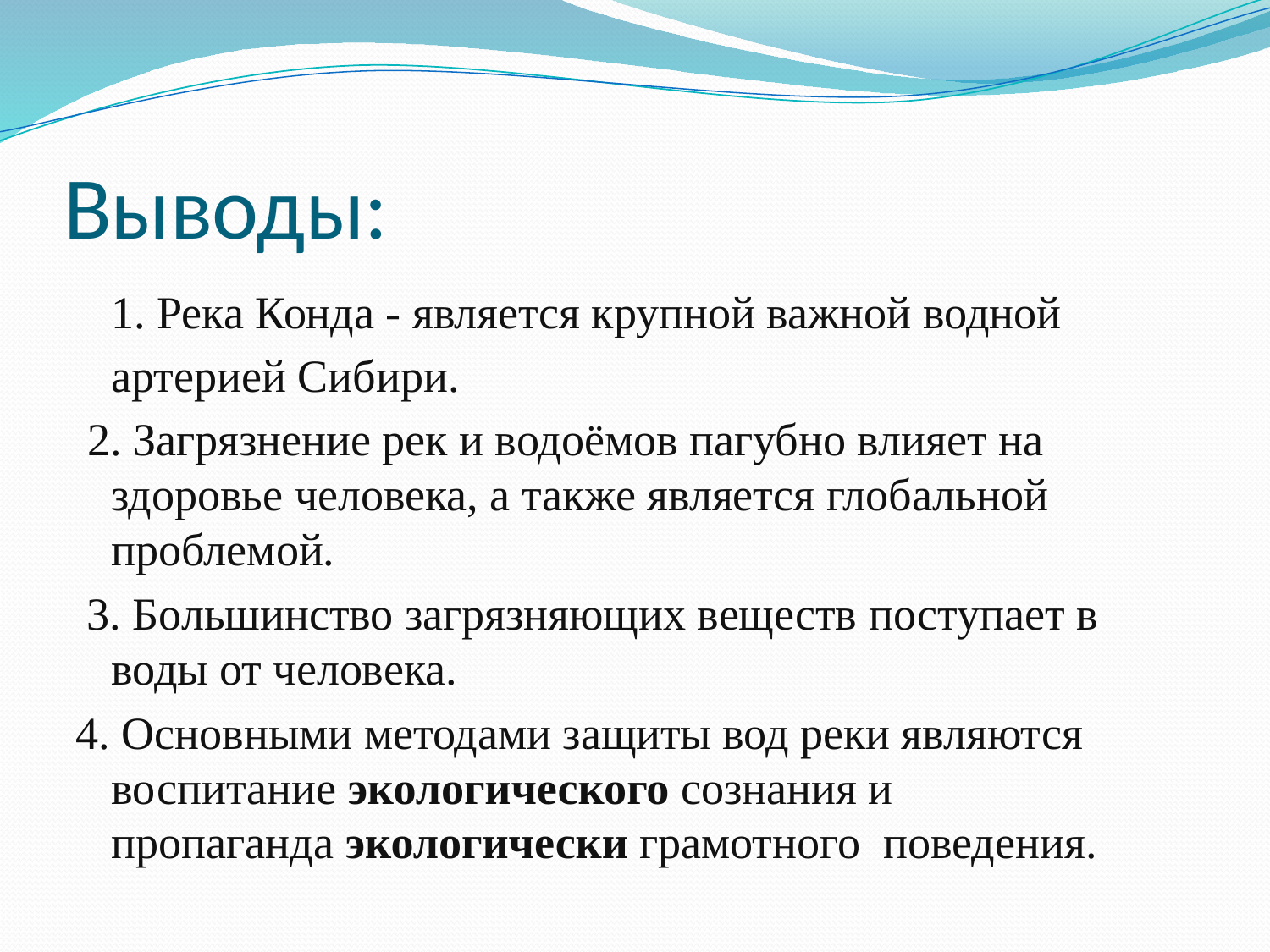

# Выводы:
1. Река Конда - является крупной важной водной артерией Сибири.
 2. Загрязнение рек и водоёмов пагубно влияет на здоровье человека, а также является глобальной проблемой.
 3. Большинство загрязняющих веществ поступает в воды от человека.
4. Основными методами защиты вод реки являются воспитание экологического сознания и пропаганда экологически грамотного  поведения.